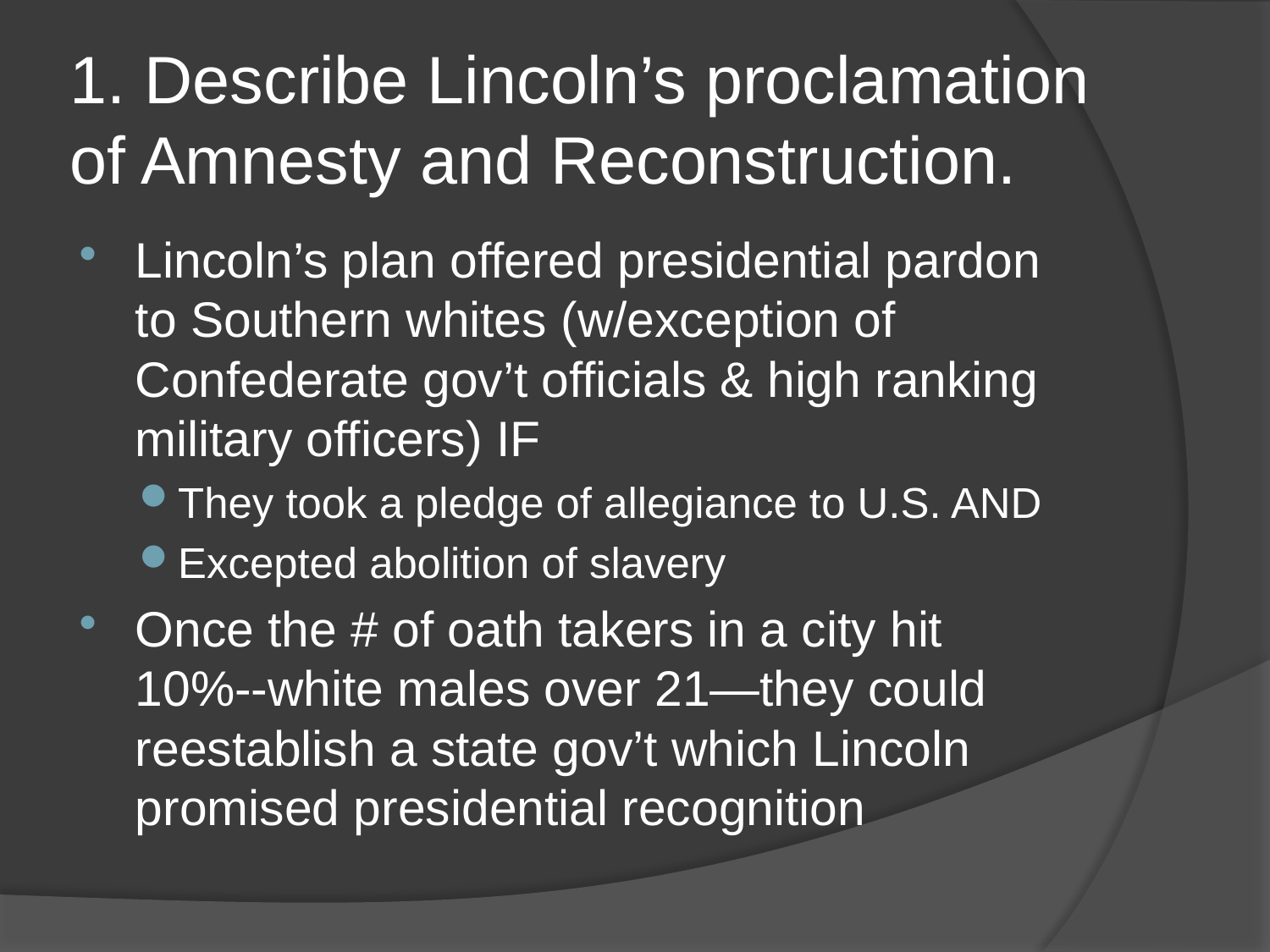

# 1. Describe Lincoln’s proclamation of Amnesty and Reconstruction.
Lincoln’s plan offered presidential pardon to Southern whites (w/exception of Confederate gov’t officials & high ranking military officers) IF
They took a pledge of allegiance to U.S. AND
Excepted abolition of slavery
Once the # of oath takers in a city hit 10%--white males over 21—they could reestablish a state gov’t which Lincoln promised presidential recognition